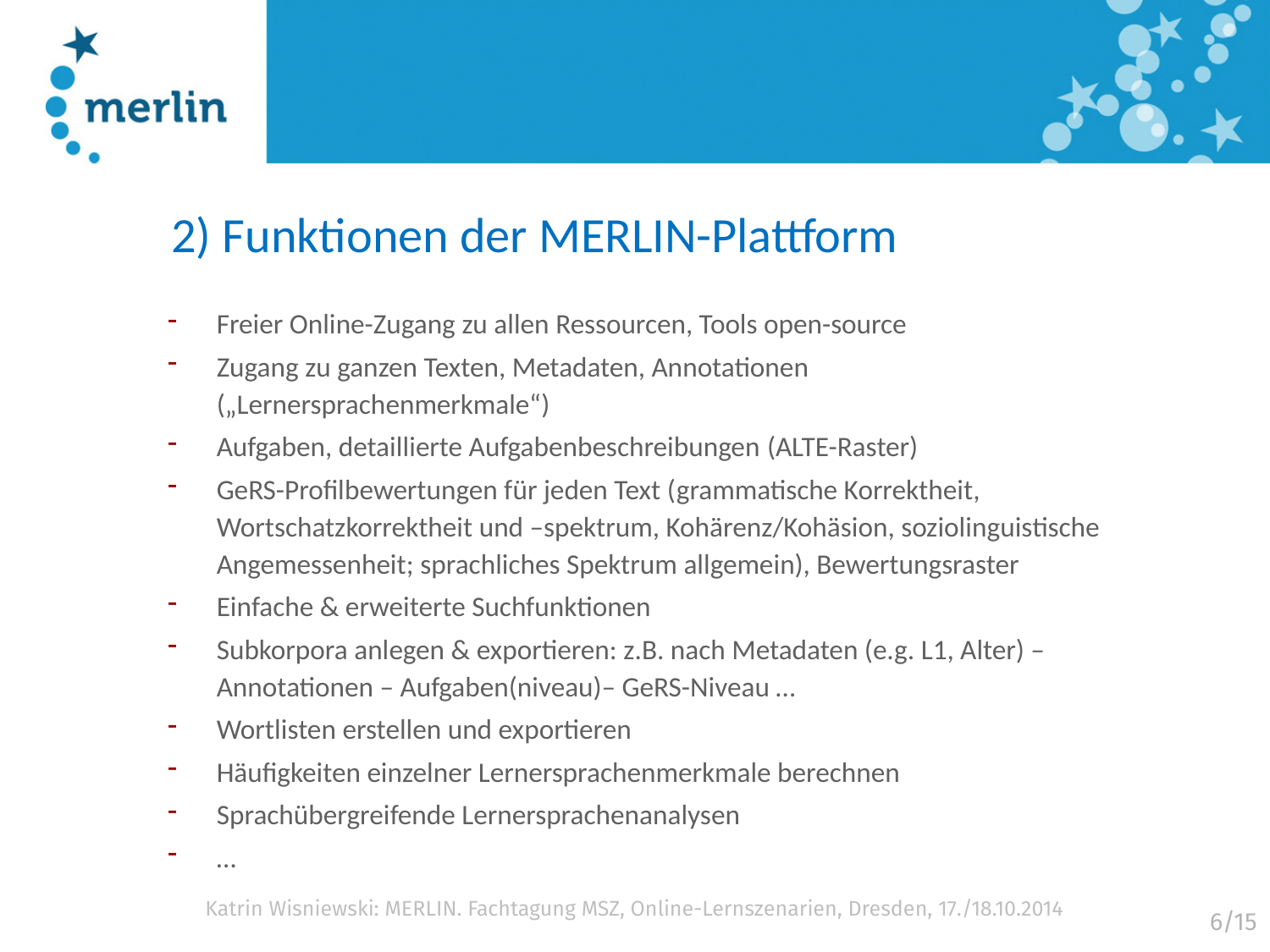

# 2) Funktionen der MERLIN-Plattform
Freier Online-Zugang zu allen Ressourcen, Tools open-source
Zugang zu ganzen Texten, Metadaten, Annotationen („Lernersprachenmerkmale“)
Aufgaben, detaillierte Aufgabenbeschreibungen (ALTE-Raster)
GeRS-Profilbewertungen für jeden Text (grammatische Korrektheit, Wortschatzkorrektheit und –spektrum, Kohärenz/Kohäsion, soziolinguistische Angemessenheit; sprachliches Spektrum allgemein), Bewertungsraster
Einfache & erweiterte Suchfunktionen
Subkorpora anlegen & exportieren: z.B. nach Metadaten (e.g. L1, Alter) – Annotationen – Aufgaben(niveau)– GeRS-Niveau …
Wortlisten erstellen und exportieren
Häufigkeiten einzelner Lernersprachenmerkmale berechnen
Sprachübergreifende Lernersprachenanalysen
…
6/15